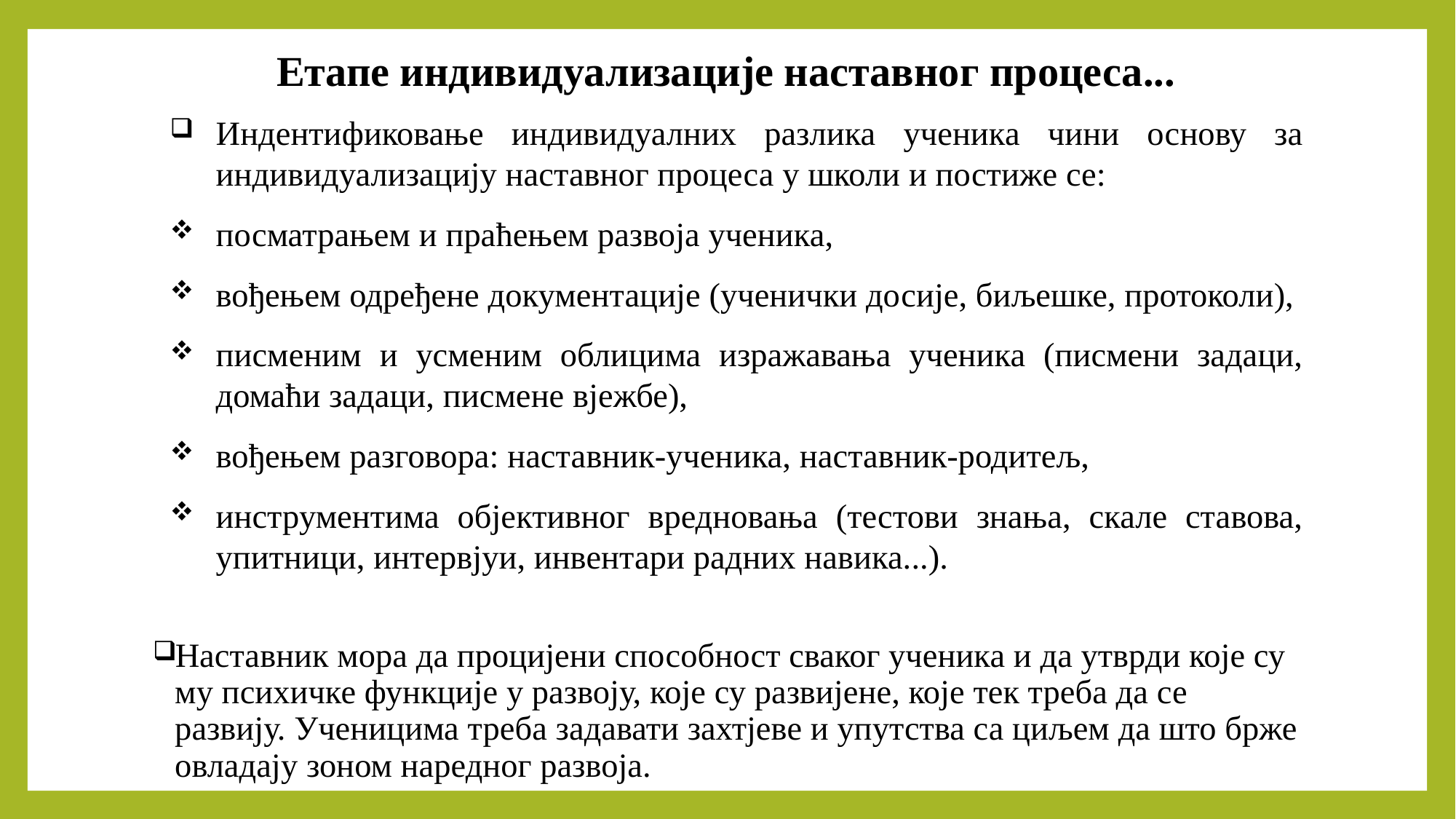

# Етапе индивидуализације наставног процеса...
Индентификовање индивидуалних разлика ученика чини основу за индивидуализацију наставног процеса у школи и постиже се:
посматрањем и праћењем развоја ученика,
вођењем одређене документације (ученички досије, биљешке, протоколи),
писменим и усменим облицима изражавања ученика (писмени задаци, домаћи задаци, писмене вјежбе),
вођењем разговора: наставник-ученика, наставник-родитељ,
инструментима објективног вредновања (тестови знања, скале ставова, упитници, интервјуи, инвентари радних навика...).

Наставник мора да процијени способност сваког ученика и да утврди које су му психичке функције у развоју, које су развијене, које тек треба да се развију. Ученицима треба задавати захтјеве и упутства са циљем да што брже овладају зоном наредног развоја.